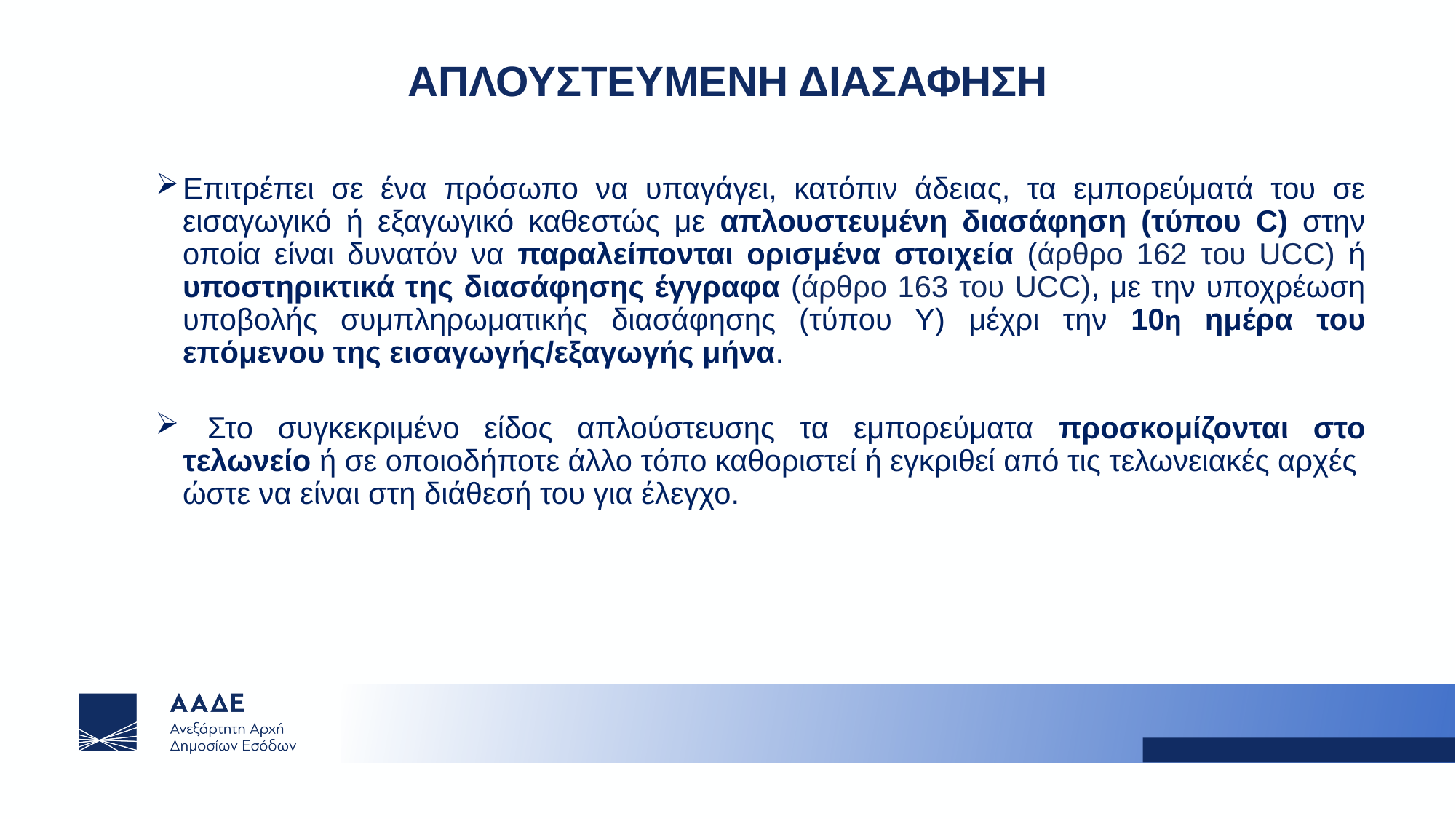

ΑΠΛΟΥΣΤΕΥΜΕΝΗ ΔΙΑΣΑΦΗΣΗ
#
Επιτρέπει σε ένα πρόσωπο να υπαγάγει, κατόπιν άδειας, τα εμπορεύματά του σε εισαγωγικό ή εξαγωγικό καθεστώς με απλουστευμένη διασάφηση (τύπου C) στην οποία είναι δυνατόν να παραλείπονται ορισμένα στοιχεία (άρθρο 162 του UCC) ή υποστηρικτικά της διασάφησης έγγραφα (άρθρο 163 του UCC), με την υποχρέωση υποβολής συμπληρωματικής διασάφησης (τύπου Υ) μέχρι την 10η ημέρα του επόμενου της εισαγωγής/εξαγωγής μήνα.
 Στο συγκεκριμένο είδος απλούστευσης τα εμπορεύματα προσκομίζονται στο τελωνείο ή σε οποιοδήποτε άλλο τόπο καθοριστεί ή εγκριθεί από τις τελωνειακές αρχές  ώστε να είναι στη διάθεσή του για έλεγχο.